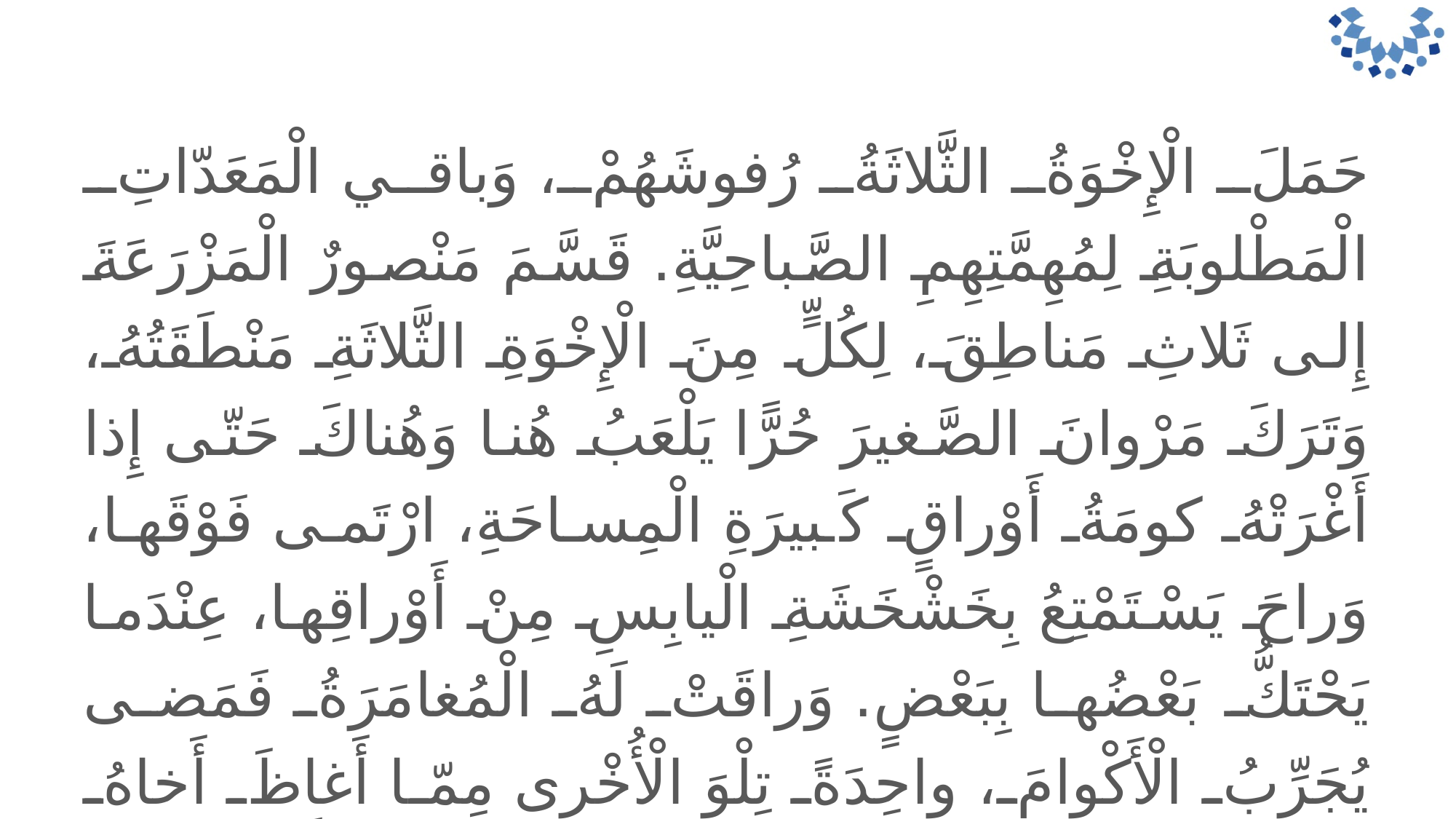

حَمَلَ الْإِخْوَةُ الثَّلاثَةُ رُفوشَهُمْ، وَباقي الْمَعَدّاتِ الْمَطْلوبَةِ لِمُهِمَّتِهِمِ الصَّباحِيَّةِ. قَسَّمَ مَنْصورٌ الْمَزْرَعَةَ إِلى ثَلاثِ مَناطِقَ، لِكُلٍّ مِنَ الْإِخْوَةِ الثَّلاثَةِ مَنْطَقَتُهُ، وَتَرَكَ مَرْوانَ الصَّغيرَ حُرًّا يَلْعَبُ هُنا وَهُناكَ حَتّى إِذا أَغْرَتْهُ كومَةُ أَوْراقٍ كَبيرَةِ الْمِساحَةِ، ارْتَمى فَوْقَها، وَراحَ يَسْتَمْتِعُ بِخَشْخَشَةِ الْيابِسِ مِنْ أَوْراقِها، عِنْدَما يَحْتَكُّ بَعْضُها بِبَعْضٍ. وَراقَتْ لَهُ الْمُغامَرَةُ فَمَضى يُجَرِّبُ الْأَكْوامَ، واحِدَةً تِلْوَ الْأُخْرى مِمّا أَغاظَ أَخاهُ مَنْصورًا  فَخاطَبَهُ بِتَوَتُّرٍ: "لا تُبَعْثِرِ الْأَكْوامَ الَّتي تَعِبْنا في تَجْميعِها، اِخْتَرْ تَسْلِيَةً أُخْرَى".